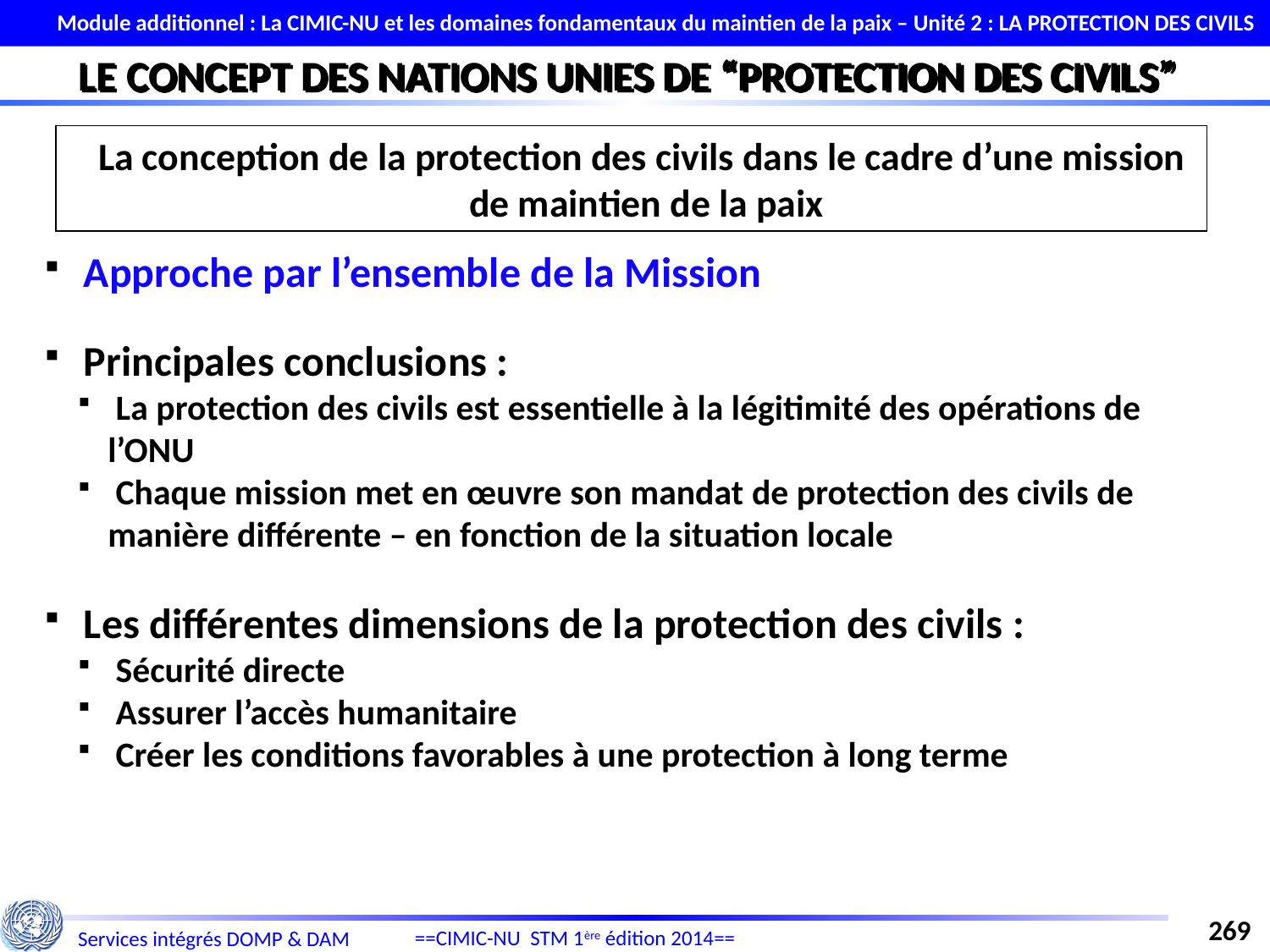

Module additionnel : La CIMIC-NU et les domaines fondamentaux du maintien de la paix – Unité 2 : LA PROTECTION DES CIVILS
LE CONCEPT DES NATIONS UNIES DE “PROTECTION DES CIVILS”
La conception de la protection des civils dans le cadre d’une mission
de maintien de la paix
 Approche par l’ensemble de la Mission

 Principales conclusions :
 La protection des civils est essentielle à la légitimité des opérations de l’ONU
 Chaque mission met en œuvre son mandat de protection des civils de manière différente – en fonction de la situation locale

 Les différentes dimensions de la protection des civils :
 Sécurité directe
 Assurer l’accès humanitaire
 Créer les conditions favorables à une protection à long terme

269

==CIMIC-NU  STM 1ère édition 2014==
Services intégrés DOMP & DAM